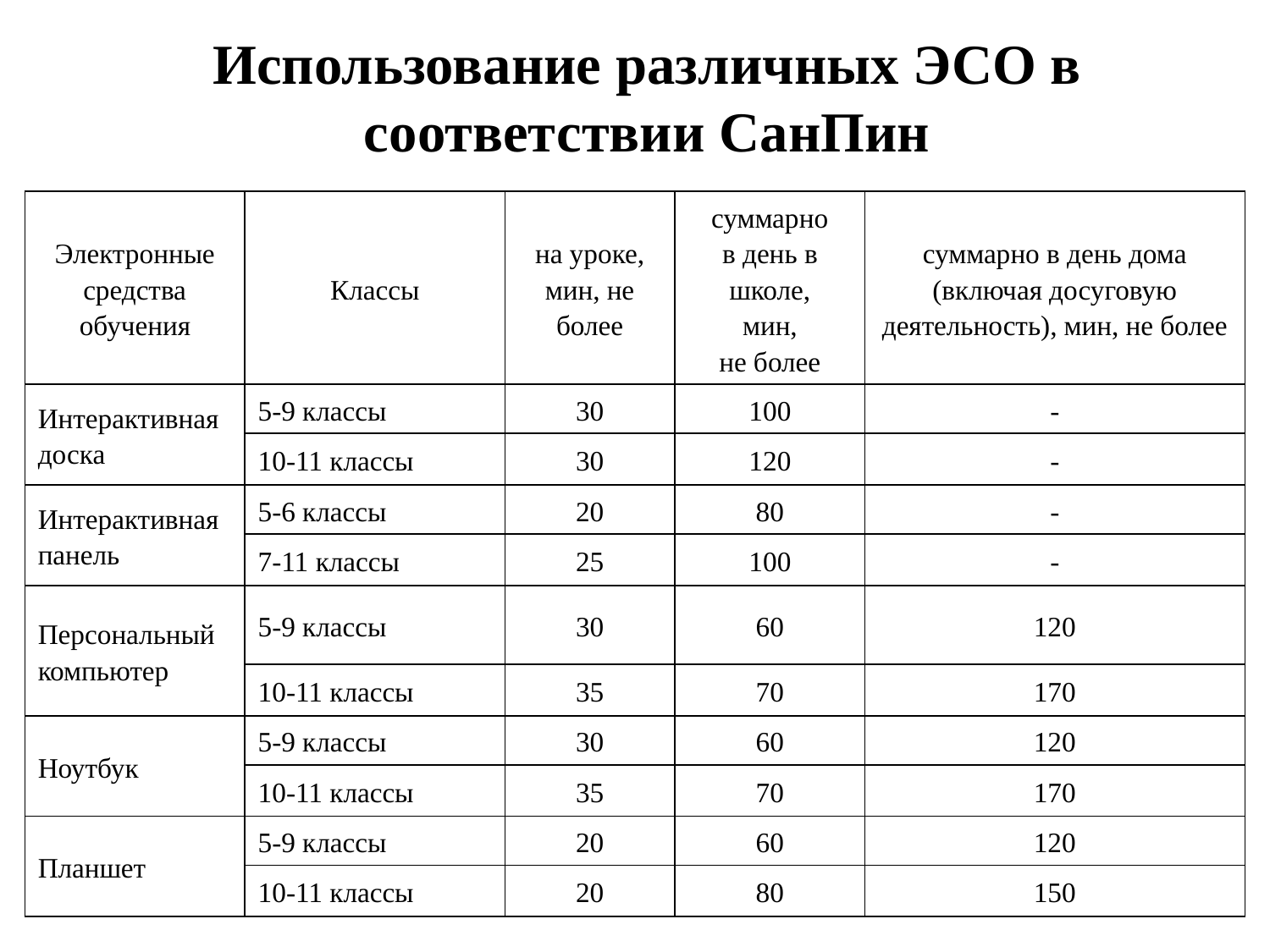

# Использование различных ЭСО в соответствии СанПин
| Электронные средства обучения | Классы | на уроке, мин, не более | суммарно в день в школе, мин, не более | суммарно в день дома (включая досуговую деятельность), мин, не более |
| --- | --- | --- | --- | --- |
| Интерактивная доска | 5-9 классы | 30 | 100 | - |
|  | 10-11 классы | 30 | 120 | - |
| Интерактивная панель | 5-6 классы | 20 | 80 | - |
|  | 7-11 классы | 25 | 100 | - |
| Персональный компьютер | 5-9 классы | 30 | 60 | 120 |
|  | 10-11 классы | 35 | 70 | 170 |
| Ноутбук | 5-9 классы | 30 | 60 | 120 |
|  | 10-11 классы | 35 | 70 | 170 |
| Планшет | 5-9 классы | 20 | 60 | 120 |
|  | 10-11 классы | 20 | 80 | 150 |